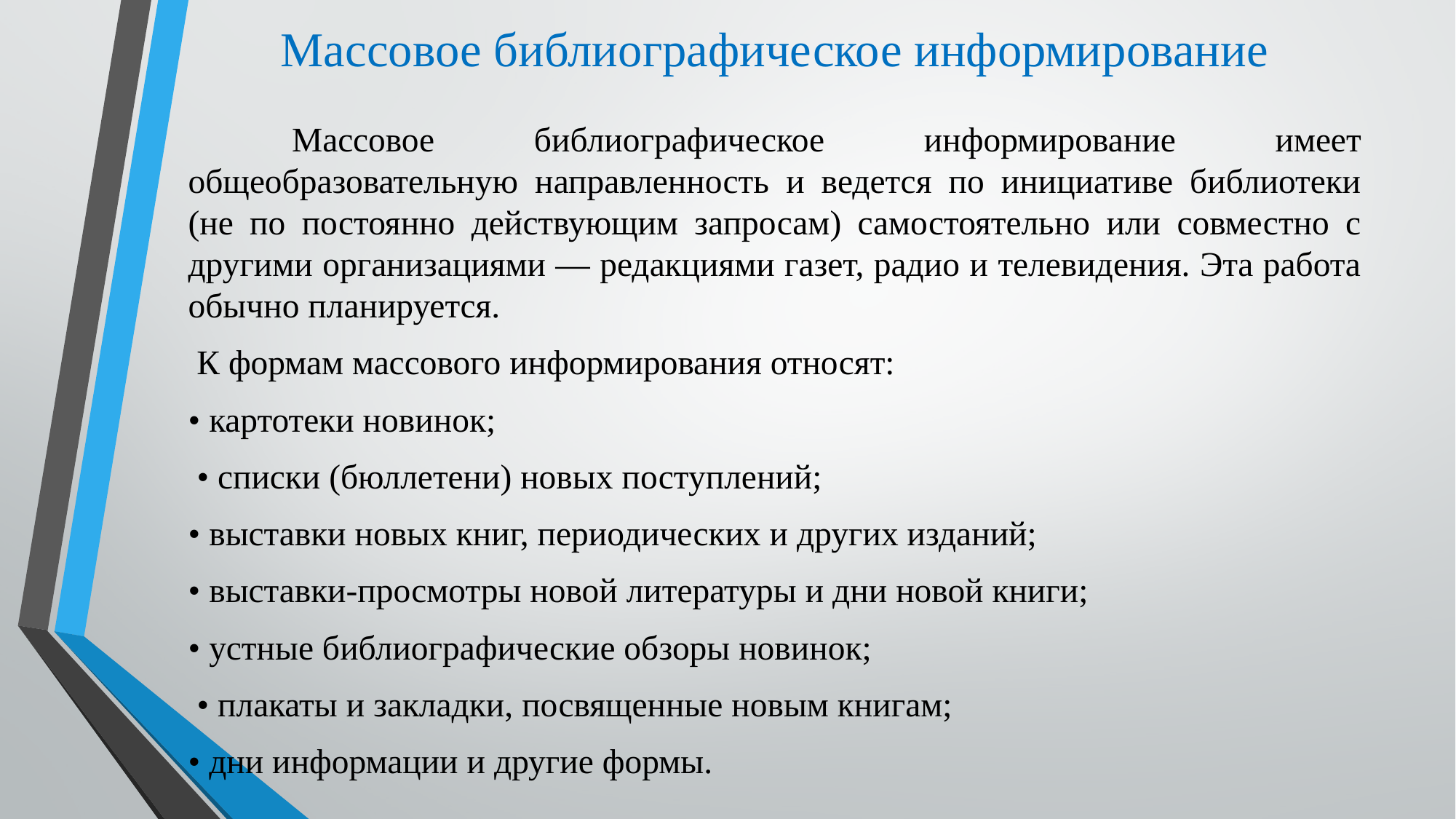

# Массовое библиографическое информирование
	Массовое библиографическое информирование имеет общеобразовательную направленность и ведется по инициативе библиотеки (не по постоянно действующим запросам) самостоятельно или совместно с другими организациями — редакциями газет, радио и телевидения. Эта работа обычно планируется.
 К формам массового информирования относят:
• картотеки новинок;
 • списки (бюллетени) новых поступлений;
• выставки новых книг, периодических и других изданий;
• выставки-просмотры новой литературы и дни новой книги;
• устные библиографические обзоры новинок;
 • плакаты и закладки, посвященные новым книгам;
• дни информации и другие формы.